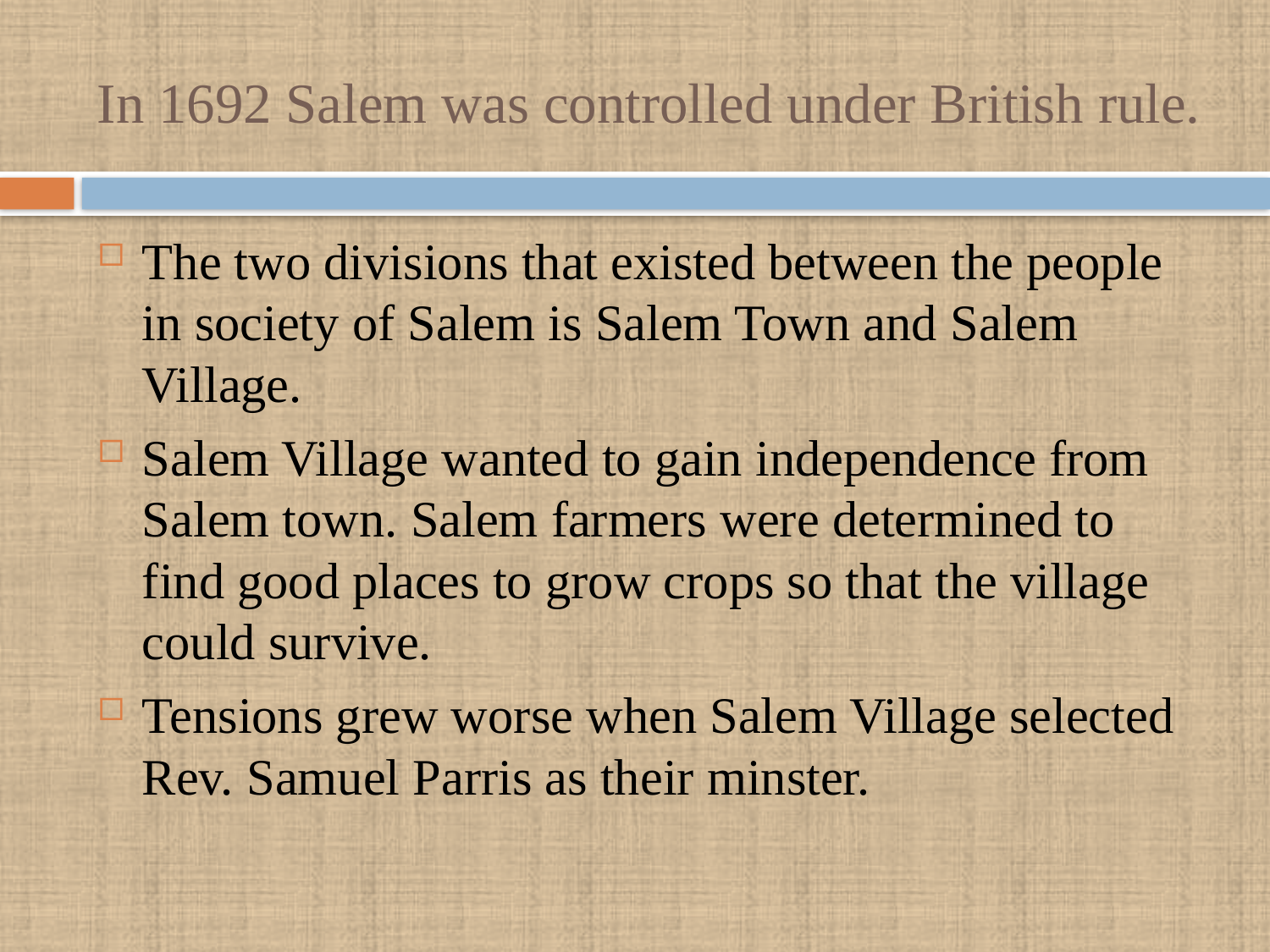

# In 1692 Salem was controlled under British rule.
The two divisions that existed between the people in society of Salem is Salem Town and Salem Village.
Salem Village wanted to gain independence from Salem town. Salem farmers were determined to find good places to grow crops so that the village could survive.
Tensions grew worse when Salem Village selected Rev. Samuel Parris as their minster.